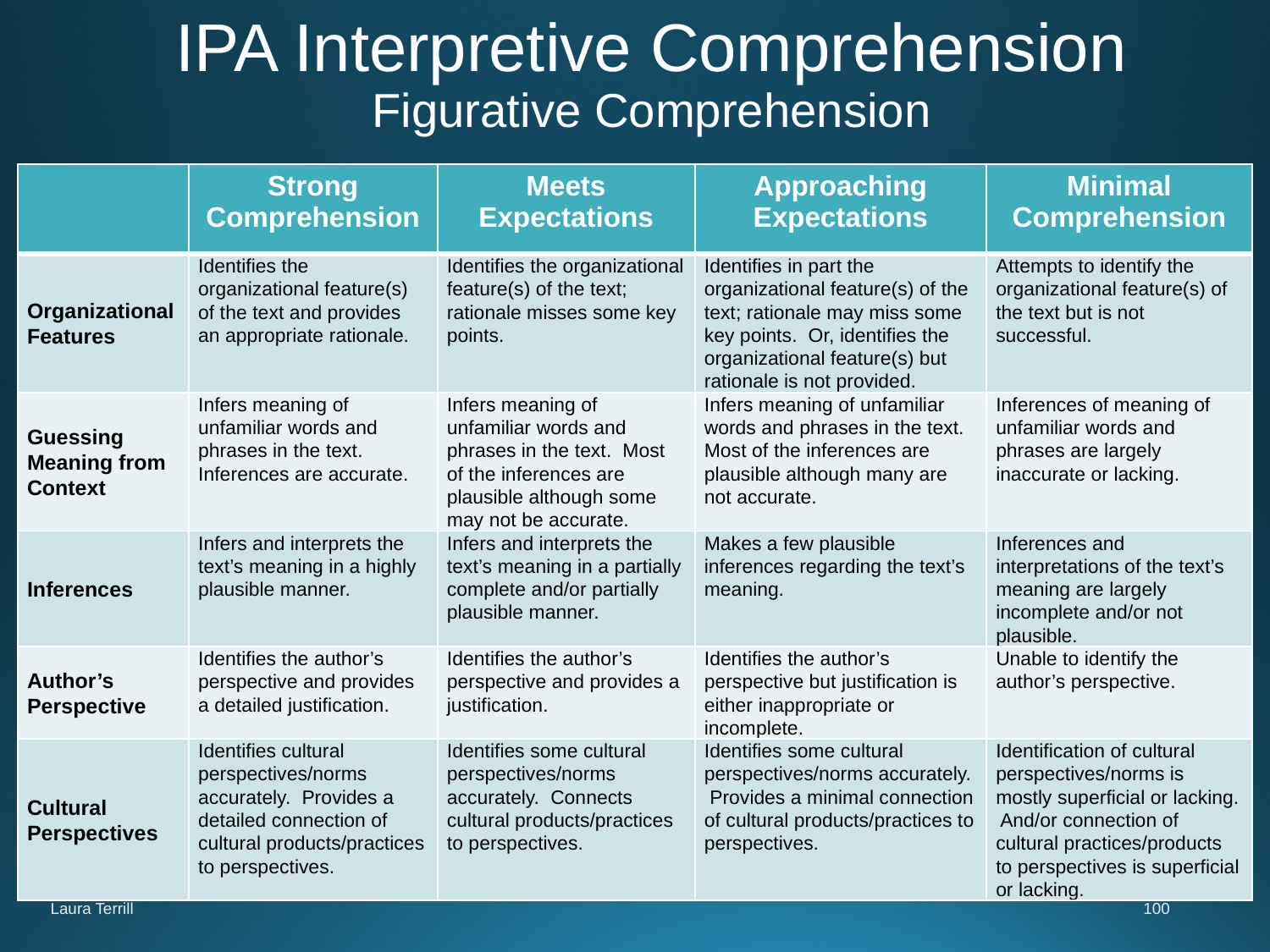

# IPA Interpretive Comprehension Figurative Comprehension
|  | Strong Comprehension | Meets Expectations | Approaching Expectations | Minimal Comprehension |
| --- | --- | --- | --- | --- |
| Organizational Features | Identifies the organizational feature(s) of the text and provides an appropriate rationale. | Identifies the organizational feature(s) of the text; rationale misses some key points. | Identifies in part the organizational feature(s) of the text; rationale may miss some key points. Or, identifies the organizational feature(s) but rationale is not provided. | Attempts to identify the organizational feature(s) of the text but is not successful. |
| Guessing Meaning from Context | Infers meaning of unfamiliar words and phrases in the text. Inferences are accurate. | Infers meaning of unfamiliar words and phrases in the text. Most of the inferences are plausible although some may not be accurate. | Infers meaning of unfamiliar words and phrases in the text. Most of the inferences are plausible although many are not accurate. | Inferences of meaning of unfamiliar words and phrases are largely inaccurate or lacking. |
| Inferences | Infers and interprets the text’s meaning in a highly plausible manner. | Infers and interprets the text’s meaning in a partially complete and/or partially plausible manner. | Makes a few plausible inferences regarding the text’s meaning. | Inferences and interpretations of the text’s meaning are largely incomplete and/or not plausible. |
| Author’s Perspective | Identifies the author’s perspective and provides a detailed justification. | Identifies the author’s perspective and provides a justification. | Identifies the author’s perspective but justification is either inappropriate or incomplete. | Unable to identify the author’s perspective. |
| Cultural Perspectives | Identifies cultural perspectives/norms accurately. Provides a detailed connection of cultural products/practices to perspectives. | Identifies some cultural perspectives/norms accurately. Connects cultural products/practices to perspectives. | Identifies some cultural perspectives/norms accurately. Provides a minimal connection of cultural products/practices to perspectives. | Identification of cultural perspectives/norms is mostly superficial or lacking. And/or connection of cultural practices/products to perspectives is superficial or lacking. |
Laura Terrill
100